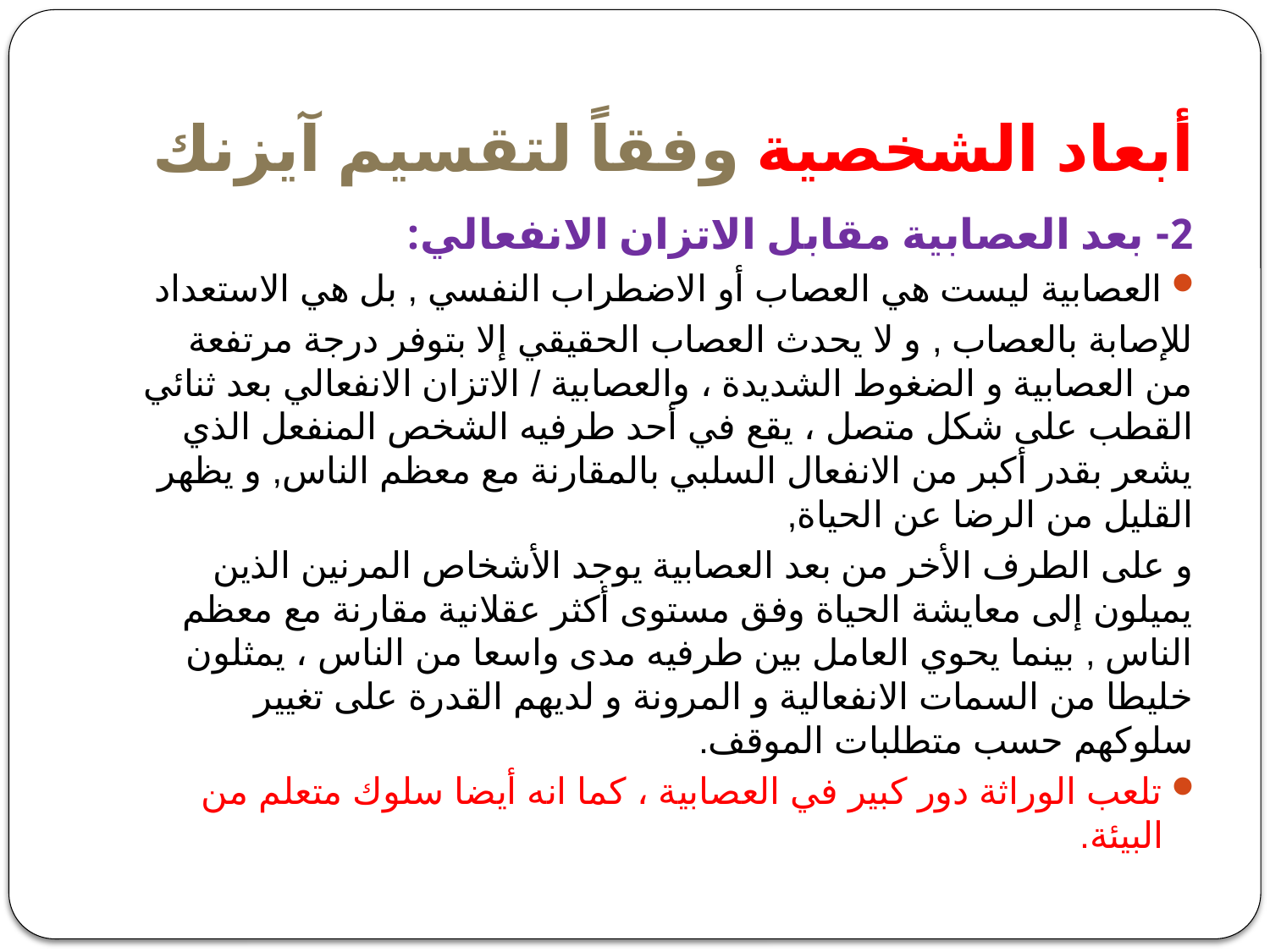

# أبعاد الشخصية وفقاً لتقسيم آيزنك
2- بعد العصابية مقابل الاتزان الانفعالي:
العصابية ليست هي العصاب أو الاضطراب النفسي , بل هي الاستعداد
للإصابة بالعصاب , و لا يحدث العصاب الحقيقي إلا بتوفر درجة مرتفعة من العصابية و الضغوط الشديدة ، والعصابية / الاتزان الانفعالي بعد ثنائي القطب على شكل متصل ، يقع في أحد طرفيه الشخص المنفعل الذي يشعر بقدر أكبر من الانفعال السلبي بالمقارنة مع معظم الناس, و يظهر القليل من الرضا عن الحياة,
و على الطرف الأخر من بعد العصابية يوجد الأشخاص المرنين الذين يميلون إلى معايشة الحياة وفق مستوى أكثر عقلانية مقارنة مع معظم الناس , بينما يحوي العامل بين طرفيه مدى واسعا من الناس ، يمثلون خليطا من السمات الانفعالية و المرونة و لديهم القدرة على تغيير سلوكهم حسب متطلبات الموقف.
تلعب الوراثة دور كبير في العصابية ، كما انه أيضا سلوك متعلم من البيئة.